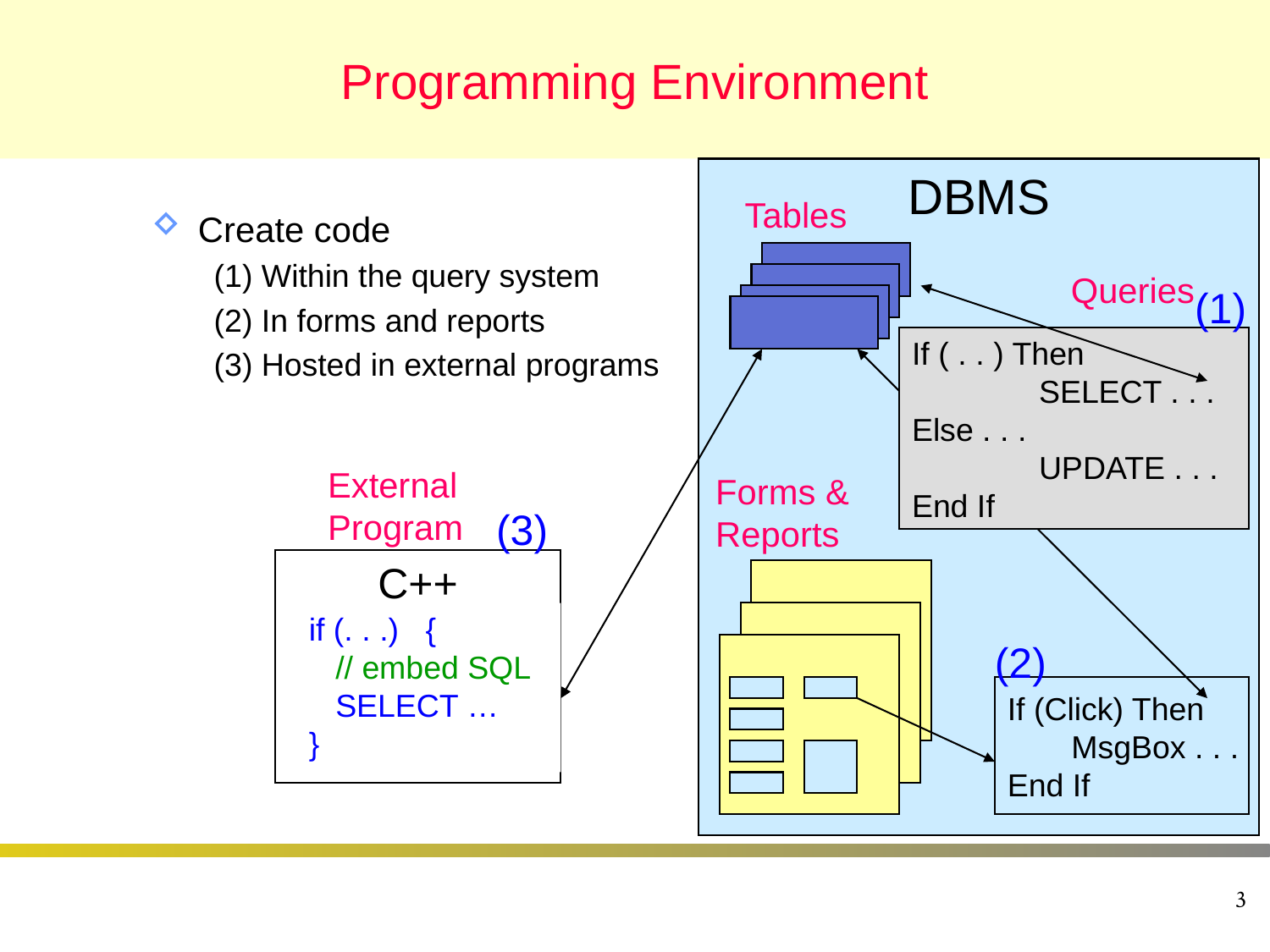

# Programming Environment
DBMS
Tables
Create code
(1) Within the query system
(2) In forms and reports
(3) Hosted in external programs

Queries

(1)

If ( . . ) Then
	SELECT . . .
Else . . .
	UPDATE . . .
End If

External
Program
Forms &
Reports
(3)
C++

if (. . .)   {
   // embed SQL
   SELECT …
}
(2)
If (Click) Then
	MsgBox . . .
End If

3